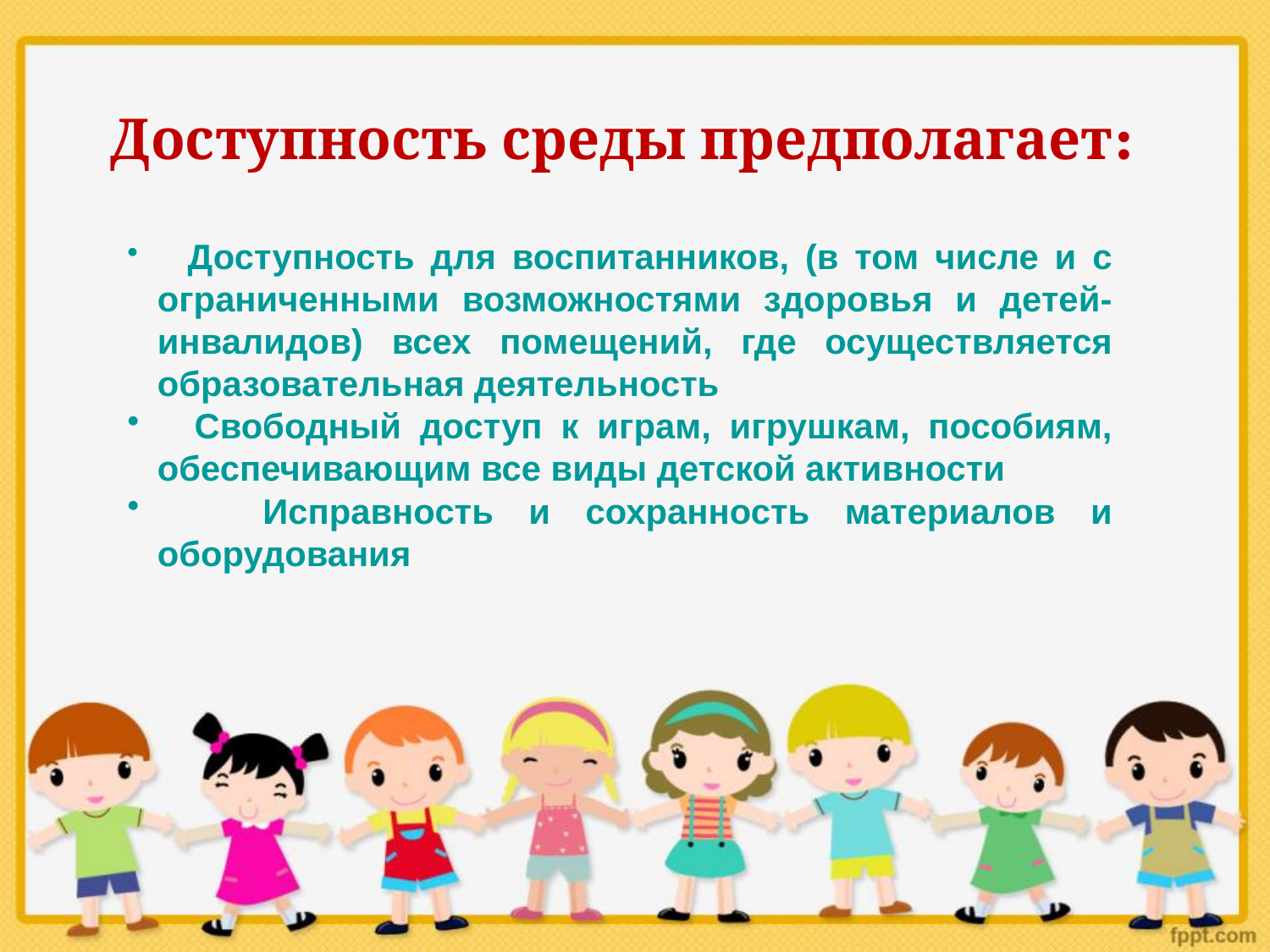

# Доступность среды предполагает:
  Доступность для воспитанников, (в том числе и с ограниченными возможностями здоровья и детей-инвалидов) всех помещений, где осуществляется образовательная деятельность
  Свободный доступ к играм, игрушкам, пособиям, обеспечивающим все виды детской активности
   Исправность и сохранность материалов и оборудования